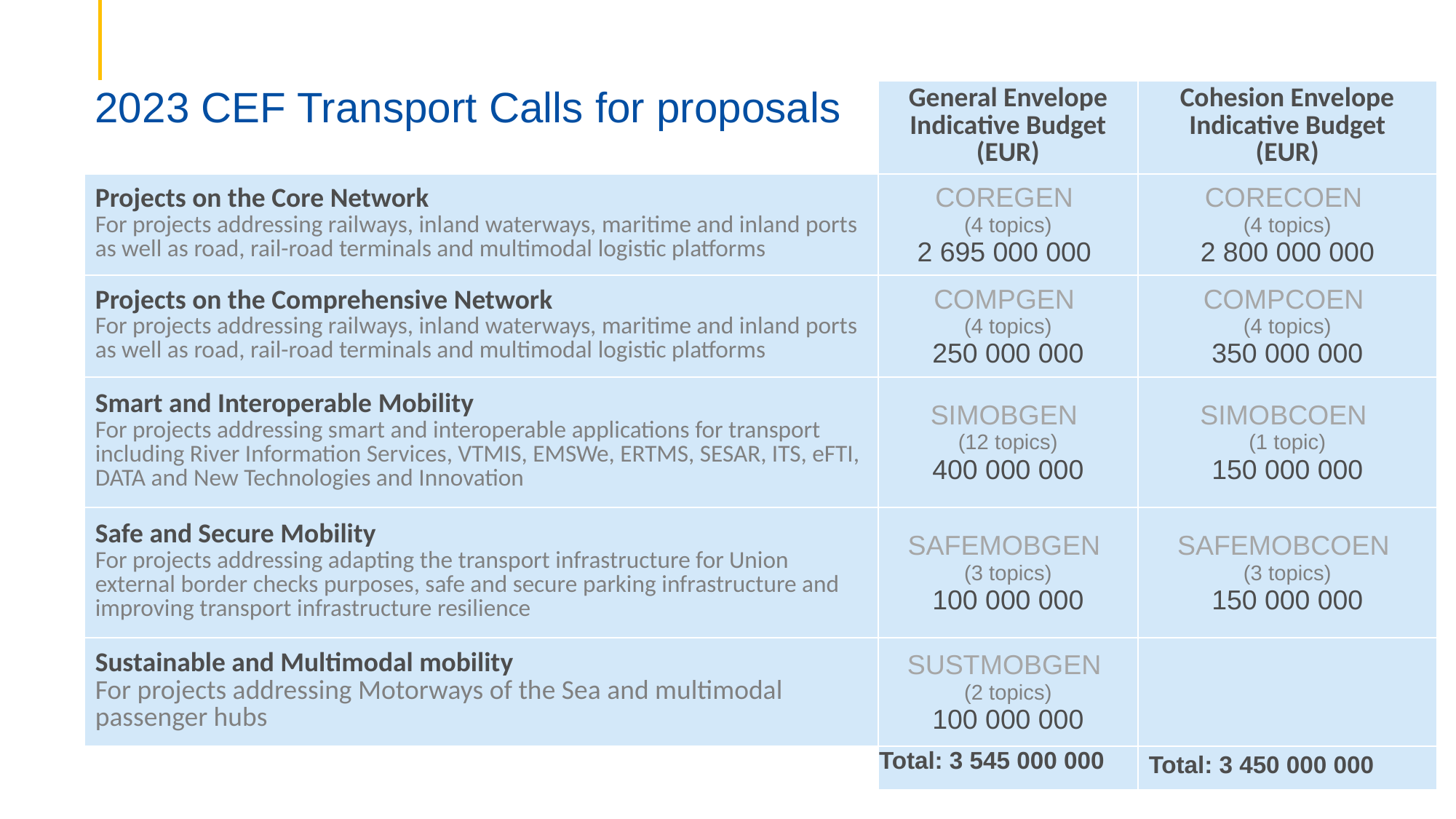

|  | General Envelope Indicative Budget (EUR) | Cohesion Envelope Indicative Budget (EUR) |
| --- | --- | --- |
| Projects on the Core Network For projects addressing railways, inland waterways, maritime and inland ports as well as road, rail-road terminals and multimodal logistic platforms | COREGEN (4 topics) 2 695 000 000 | CORECOEN (4 topics) 2 800 000 000 |
| Projects on the Comprehensive Network For projects addressing railways, inland waterways, maritime and inland ports as well as road, rail-road terminals and multimodal logistic platforms | COMPGEN (4 topics) 250 000 000 | COMPCOEN (4 topics) 350 000 000 |
| Smart and Interoperable Mobility For projects addressing smart and interoperable applications for transport including River Information Services, VTMIS, EMSWe, ERTMS, SESAR, ITS, eFTI, DATA and New Technologies and Innovation | SIMOBGEN (12 topics) 400 000 000 | SIMOBCOEN (1 topic) 150 000 000 |
| Safe and Secure Mobility For projects addressing adapting the transport infrastructure for Union external border checks purposes, safe and secure parking infrastructure and improving transport infrastructure resilience | SAFEMOBGEN (3 topics) 100 000 000 | SAFEMOBCOEN (3 topics) 150 000 000 |
| Sustainable and Multimodal mobility For projects addressing Motorways of the Sea and multimodal passenger hubs | SUSTMOBGEN (2 topics) 100 000 000 |  |
|  | Total: 3 545 000 000 | Total: 3 450 000 000 |
2023 CEF Transport Calls for proposals
6